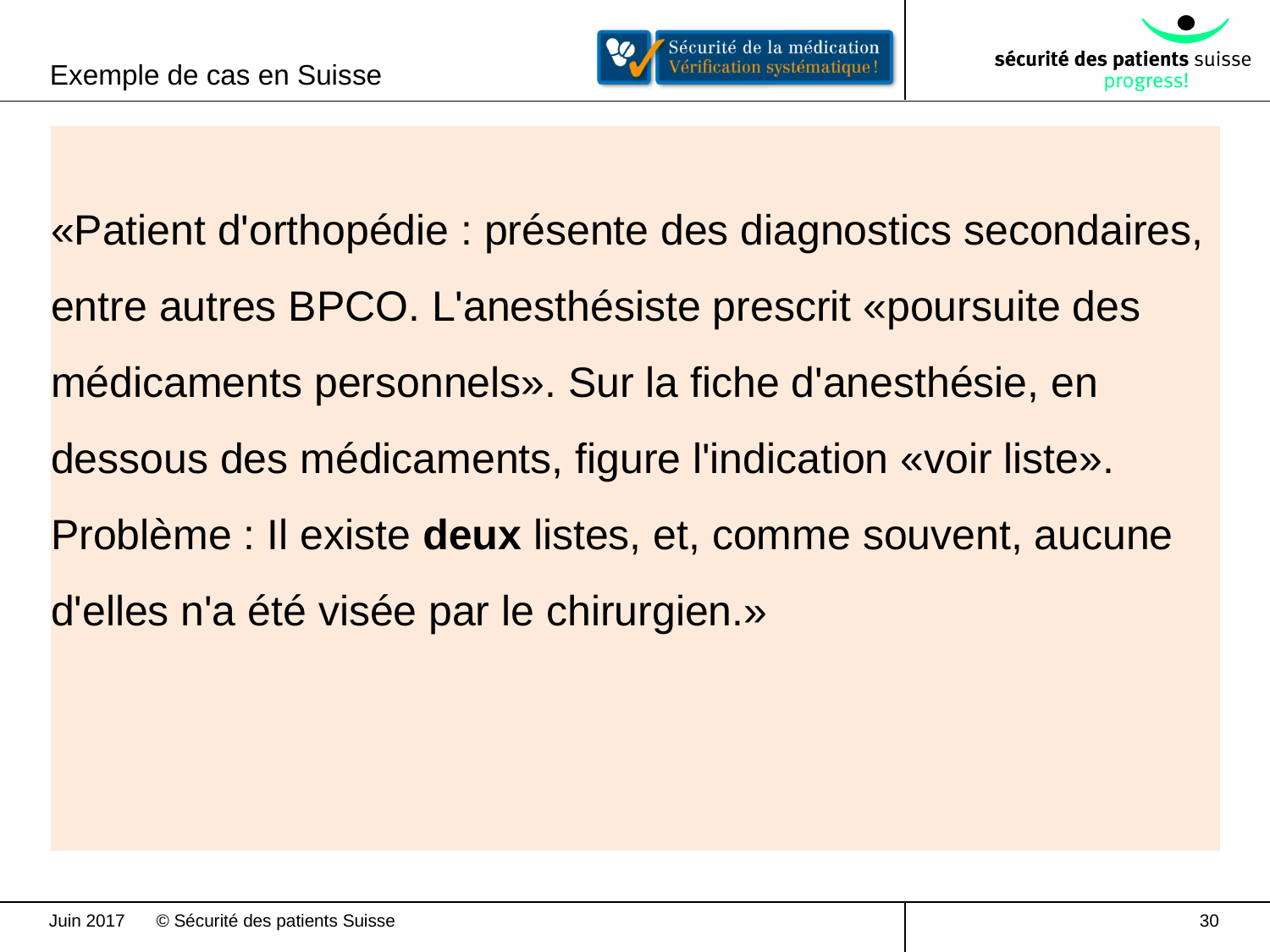

Exemple de cas en Suisse

«Patient d'orthopédie : présente des diagnostics secondaires, entre autres BPCO. L'anesthésiste prescrit «poursuite des médicaments personnels». Sur la fiche d'anesthésie, en dessous des médicaments, figure l'indication «voir liste». Problème : Il existe deux listes, et, comme souvent, aucune d'elles n'a été visée par le chirurgien.»
Juin 2017
30